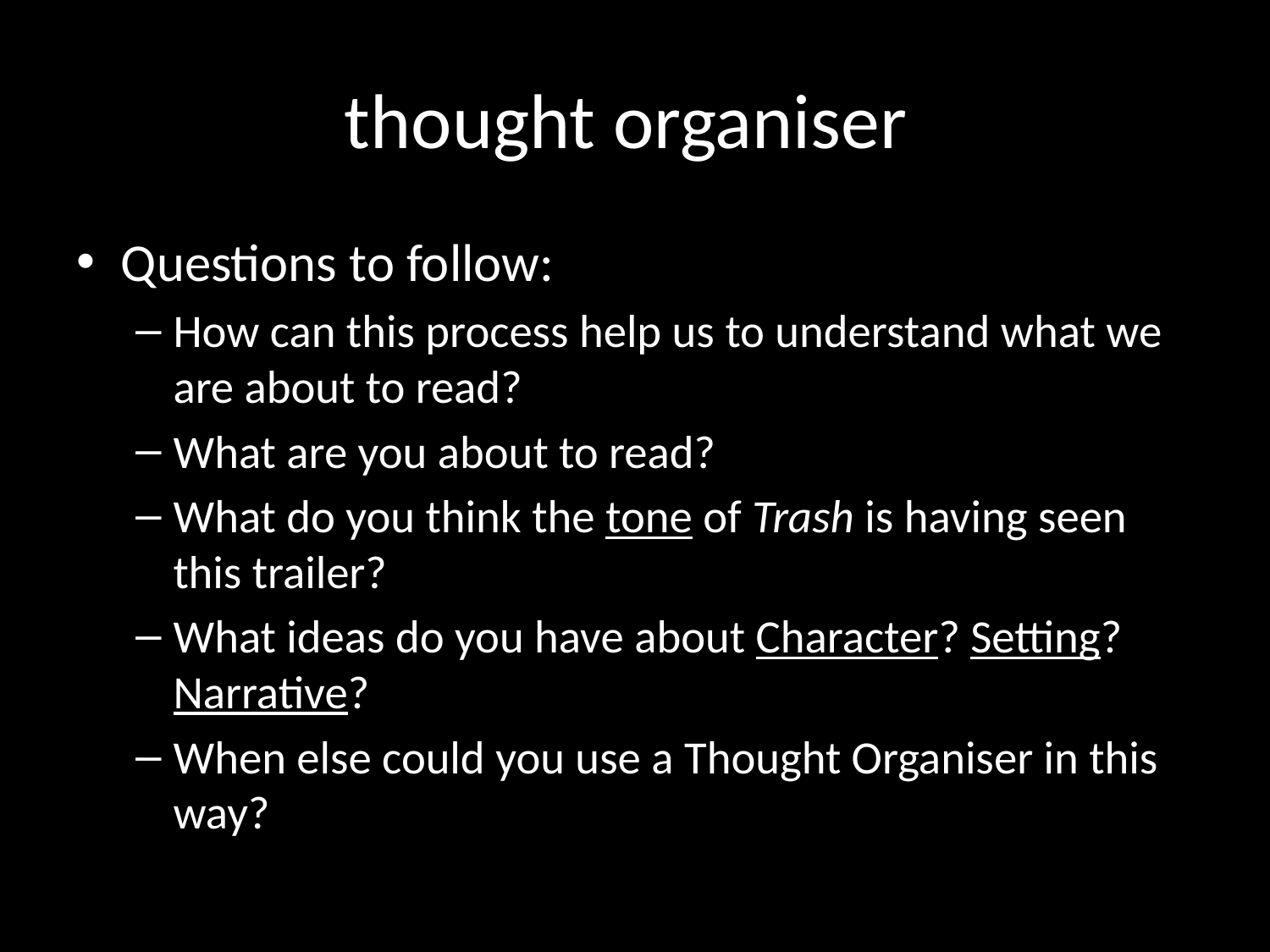

# thought organiser
Questions to follow:
How can this process help us to understand what we are about to read?
What are you about to read?
What do you think the tone of Trash is having seen this trailer?
What ideas do you have about Character? Setting? Narrative?
When else could you use a Thought Organiser in this way?